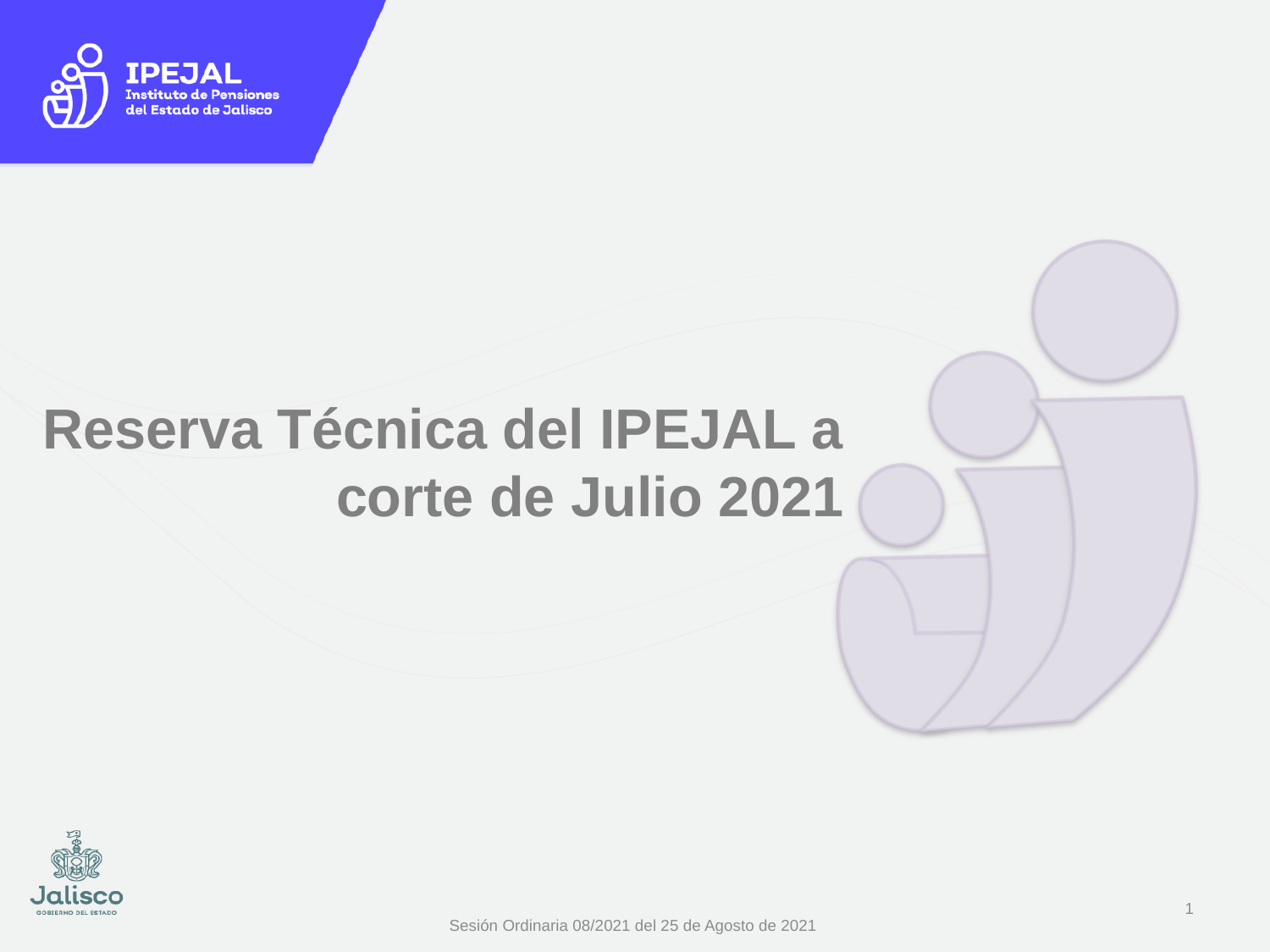

# Reserva Técnica del IPEJAL a corte de Julio 2021
1
Sesión Ordinaria 08/2021 del 25 de Agosto de 2021